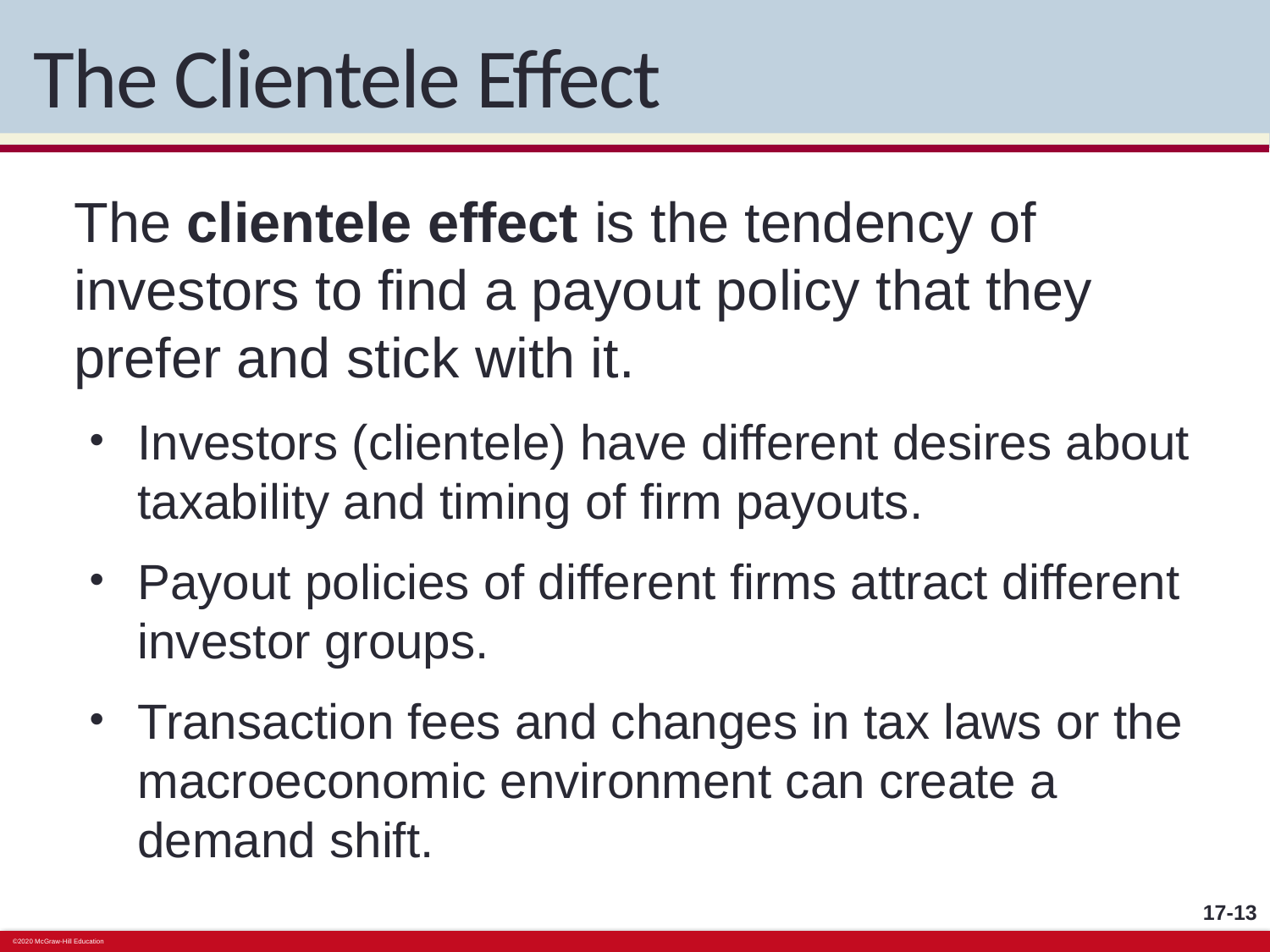

# The Clientele Effect
The clientele effect is the tendency of investors to find a payout policy that they prefer and stick with it.
Investors (clientele) have different desires about taxability and timing of firm payouts.
Payout policies of different firms attract different investor groups.
Transaction fees and changes in tax laws or the macroeconomic environment can create a demand shift.